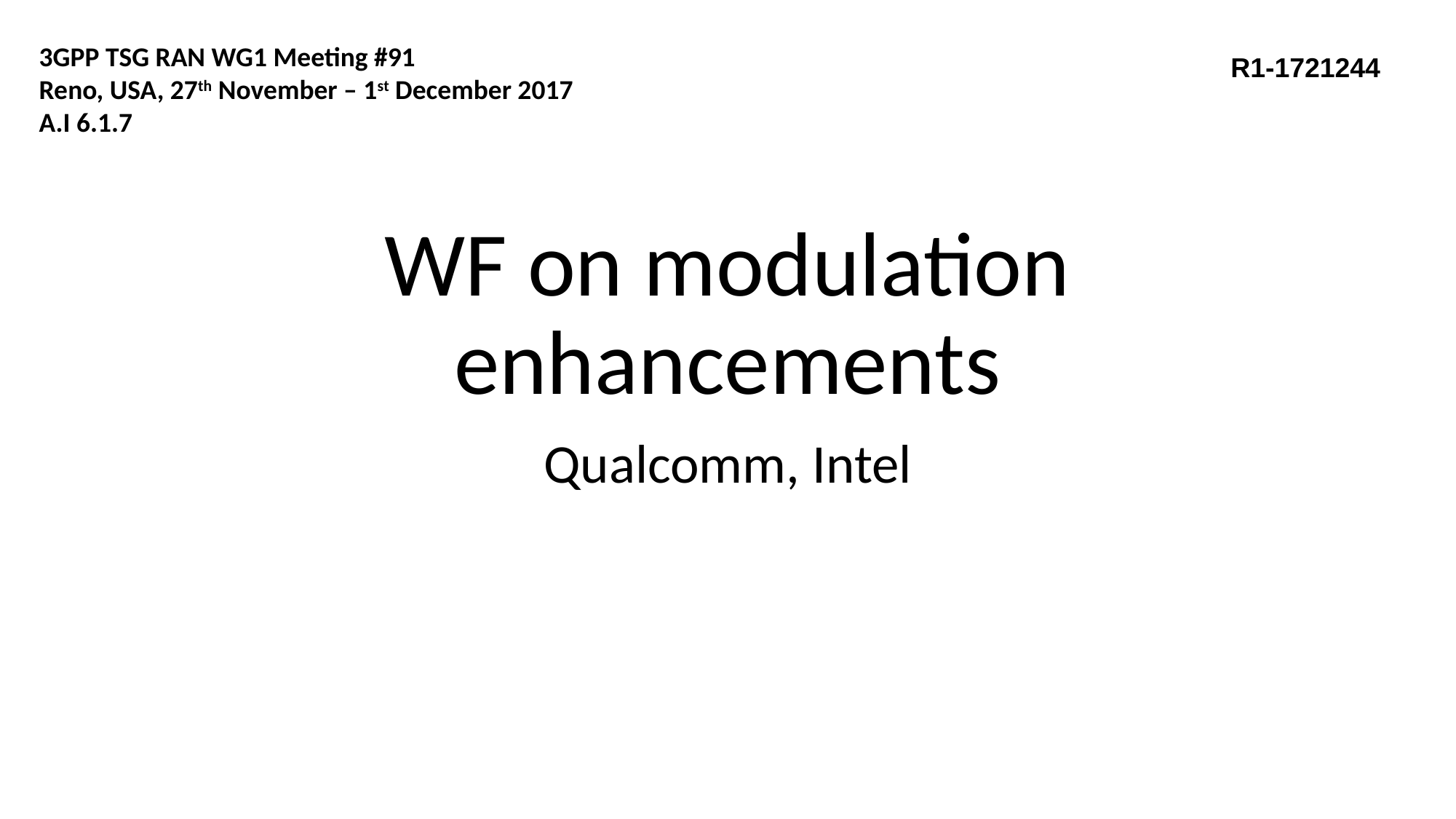

3GPP TSG RAN WG1 Meeting #91
Reno, USA, 27th November – 1st December 2017
A.I 6.1.7
R1-1721244
# WF on modulation enhancements
Qualcomm, Intel